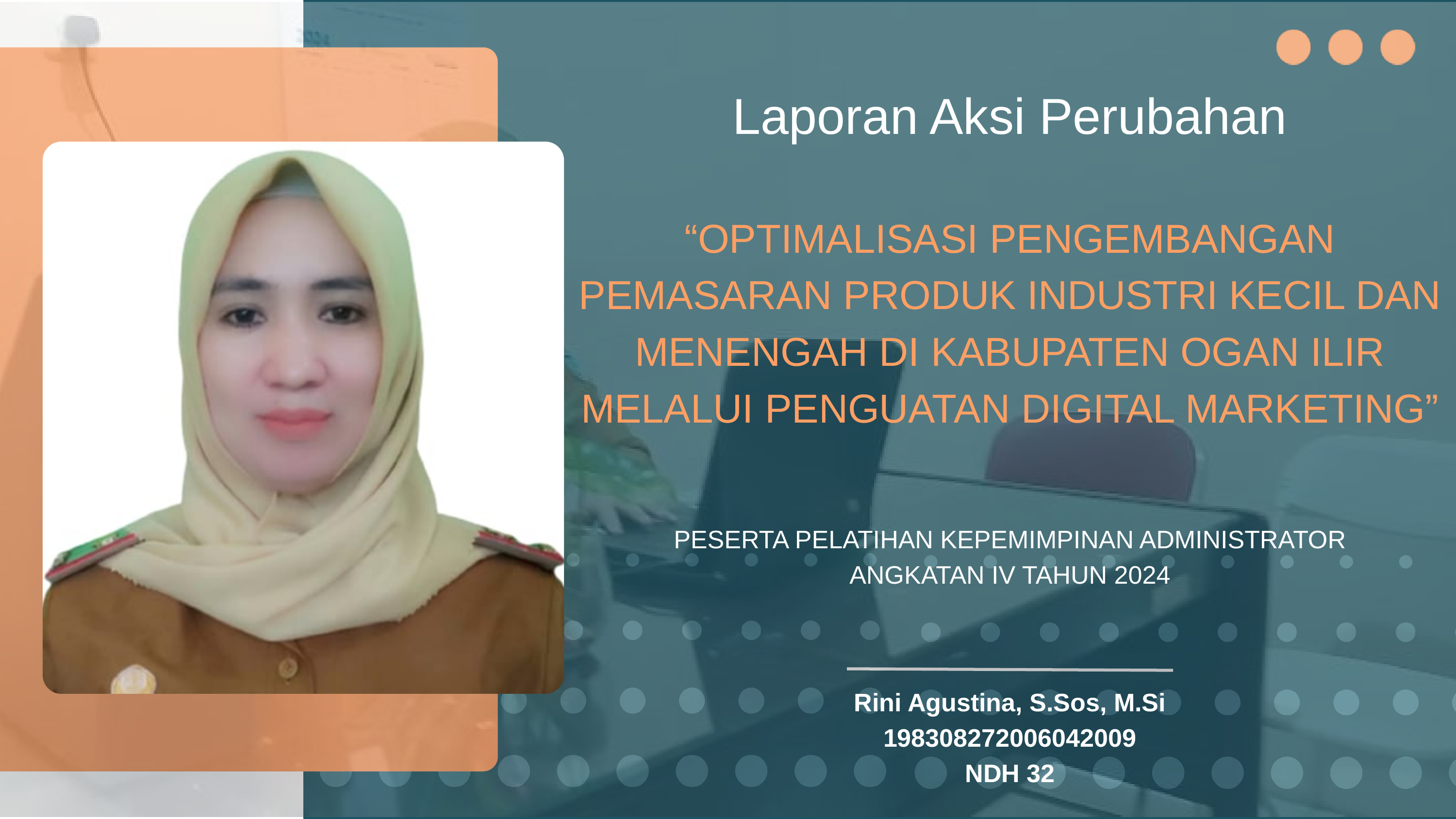

Laporan Aksi Perubahan

“OPTIMALISASI PENGEMBANGAN PEMASARAN PRODUK INDUSTRI KECIL DAN MENENGAH DI KABUPATEN OGAN ILIR MELALUI PENGUATAN DIGITAL MARKETING”
PESERTA PELATIHAN KEPEMIMPINAN ADMINISTRATOR ANGKATAN IV TAHUN 2024

Rini Agustina, S.Sos, M.Si
198308272006042009
NDH 32